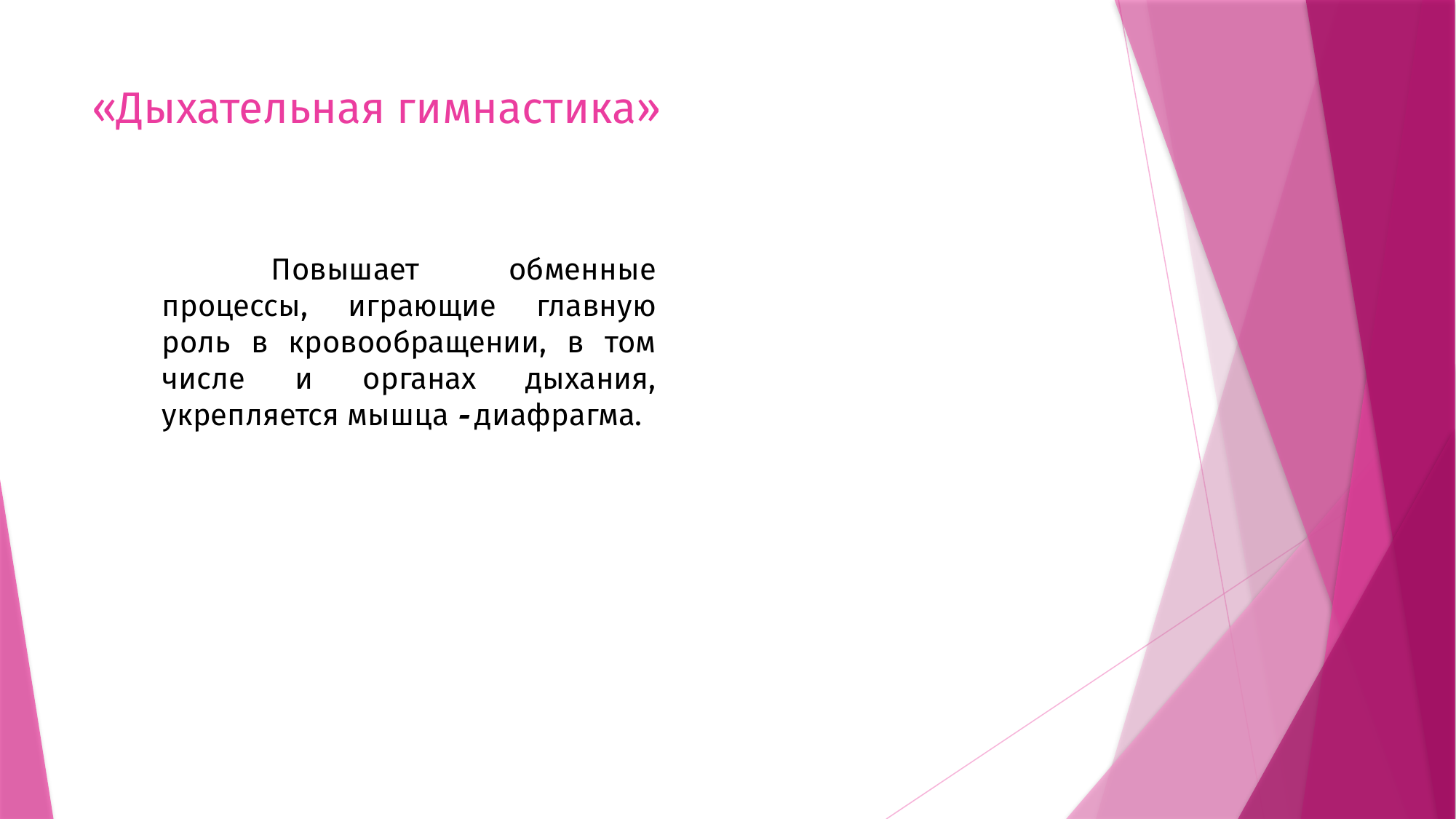

# «Дыхательная гимнастика»
	Повышает обменные процессы, играющие главную роль в кровообращении, в том числе и органах дыхания, укрепляется мышца − диафрагма.